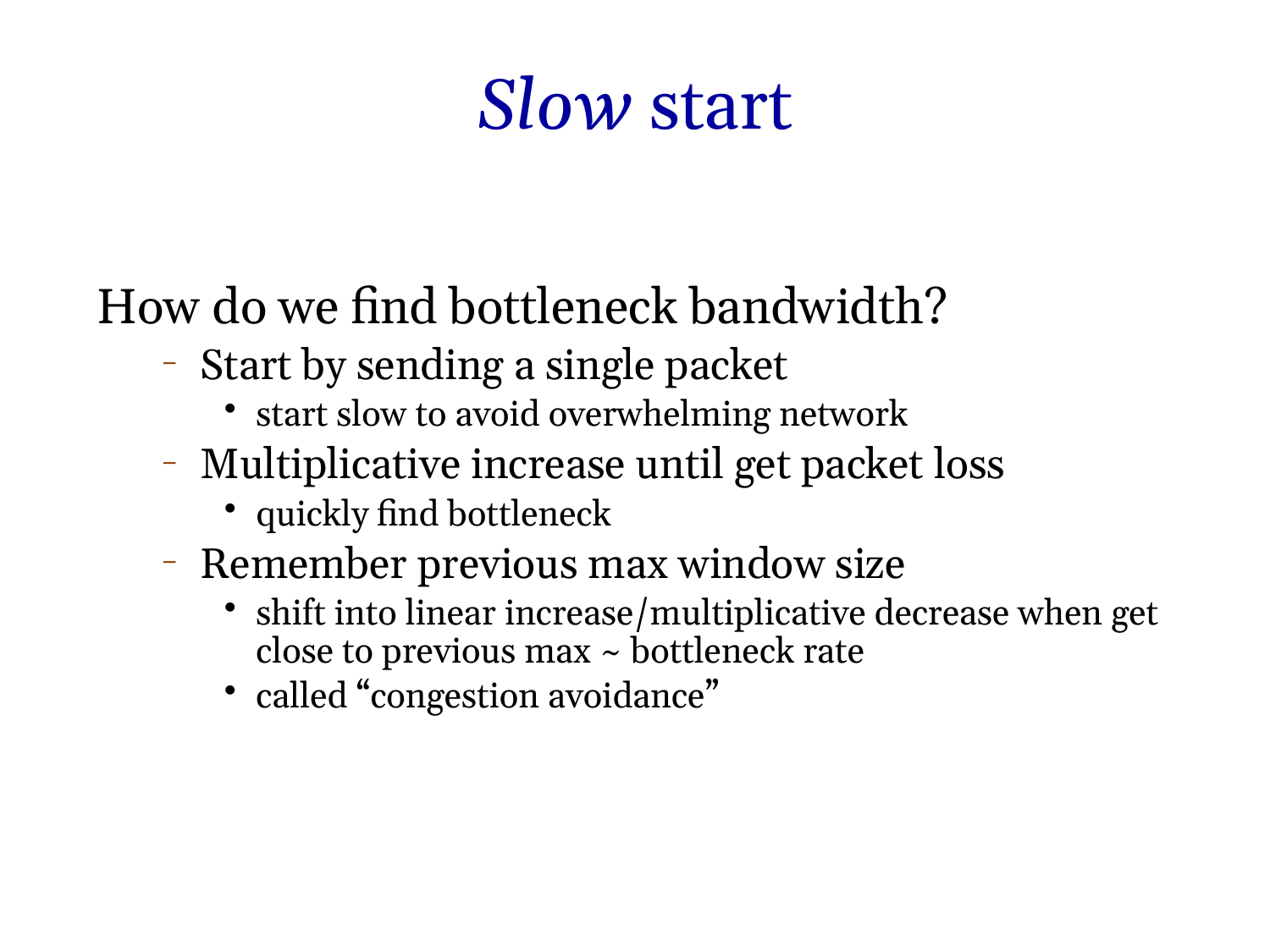

# Slow start
How do we find bottleneck bandwidth?
Start by sending a single packet
start slow to avoid overwhelming network
Multiplicative increase until get packet loss
quickly find bottleneck
Remember previous max window size
shift into linear increase/multiplicative decrease when get close to previous max ~ bottleneck rate
called “congestion avoidance”